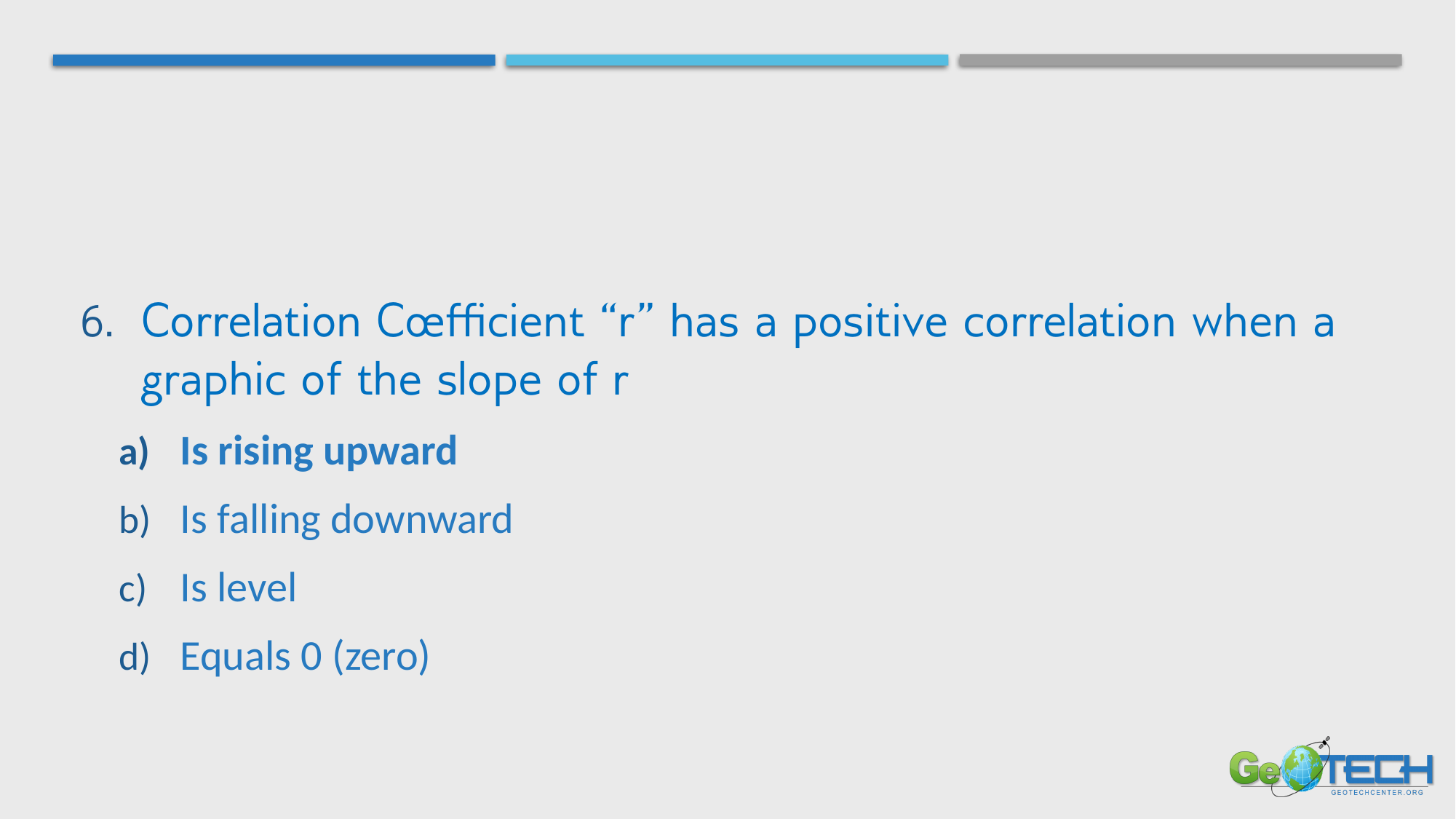

Correlation Coefficient “r” has a positive correlation when a graphic of the slope of r
Is rising upward
Is falling downward
Is level
Equals 0 (zero)